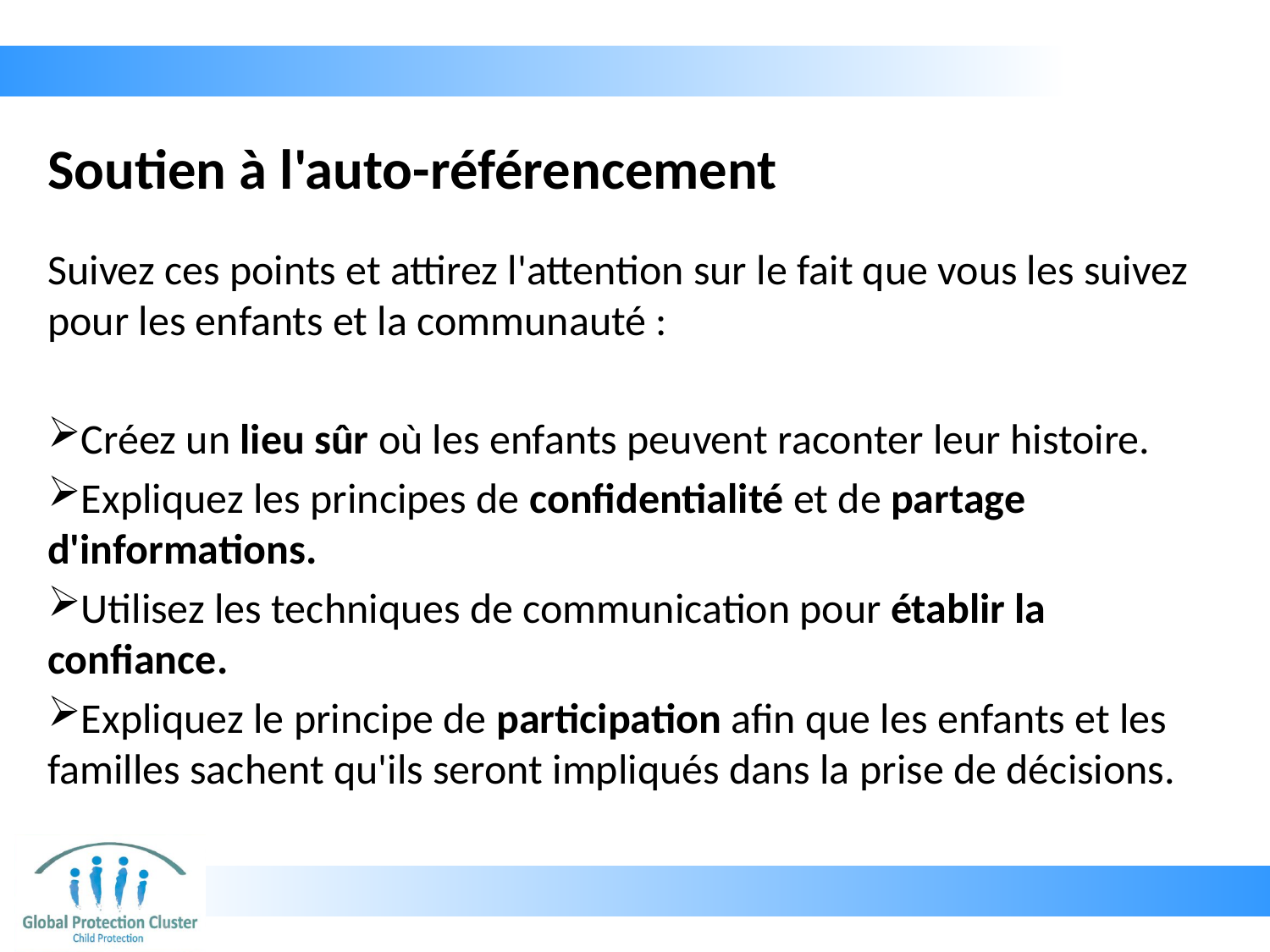

# Soutien à l'auto-référencement
Suivez ces points et attirez l'attention sur le fait que vous les suivez pour les enfants et la communauté :

Créez un lieu sûr où les enfants peuvent raconter leur histoire.
Expliquez les principes de confidentialité et de partage d'informations.
Utilisez les techniques de communication pour établir la confiance.
Expliquez le principe de participation afin que les enfants et les familles sachent qu'ils seront impliqués dans la prise de décisions.